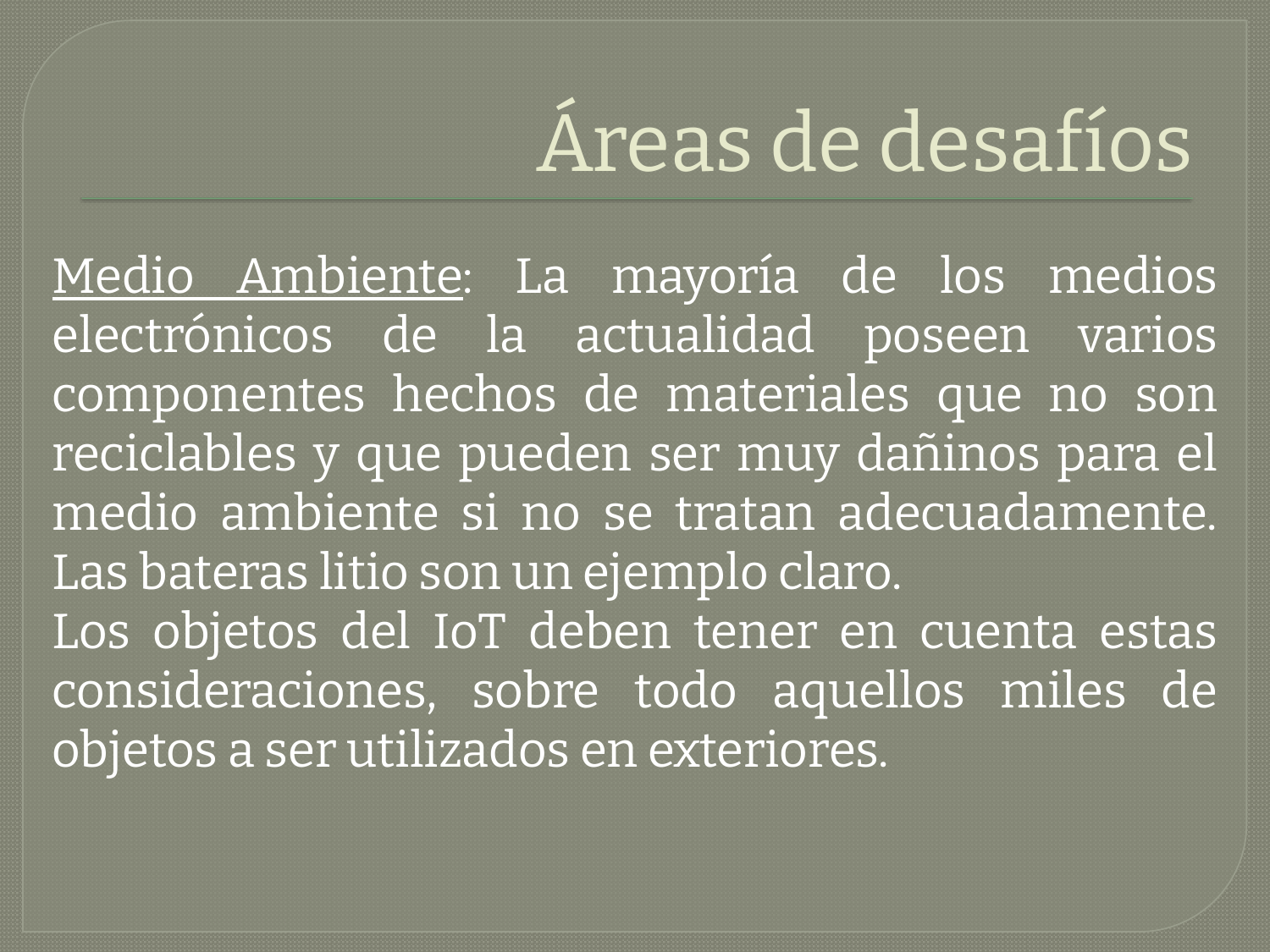

# Áreas de desafíos

Medio Ambiente: La mayoría de los medios electrónicos de la actualidad poseen varios componentes hechos de materiales que no son reciclables y que pueden ser muy dañinos para el medio ambiente si no se tratan adecuadamente. Las bateras litio son un ejemplo claro.
Los objetos del IoT deben tener en cuenta estas consideraciones, sobre todo aquellos miles de objetos a ser utilizados en exteriores.